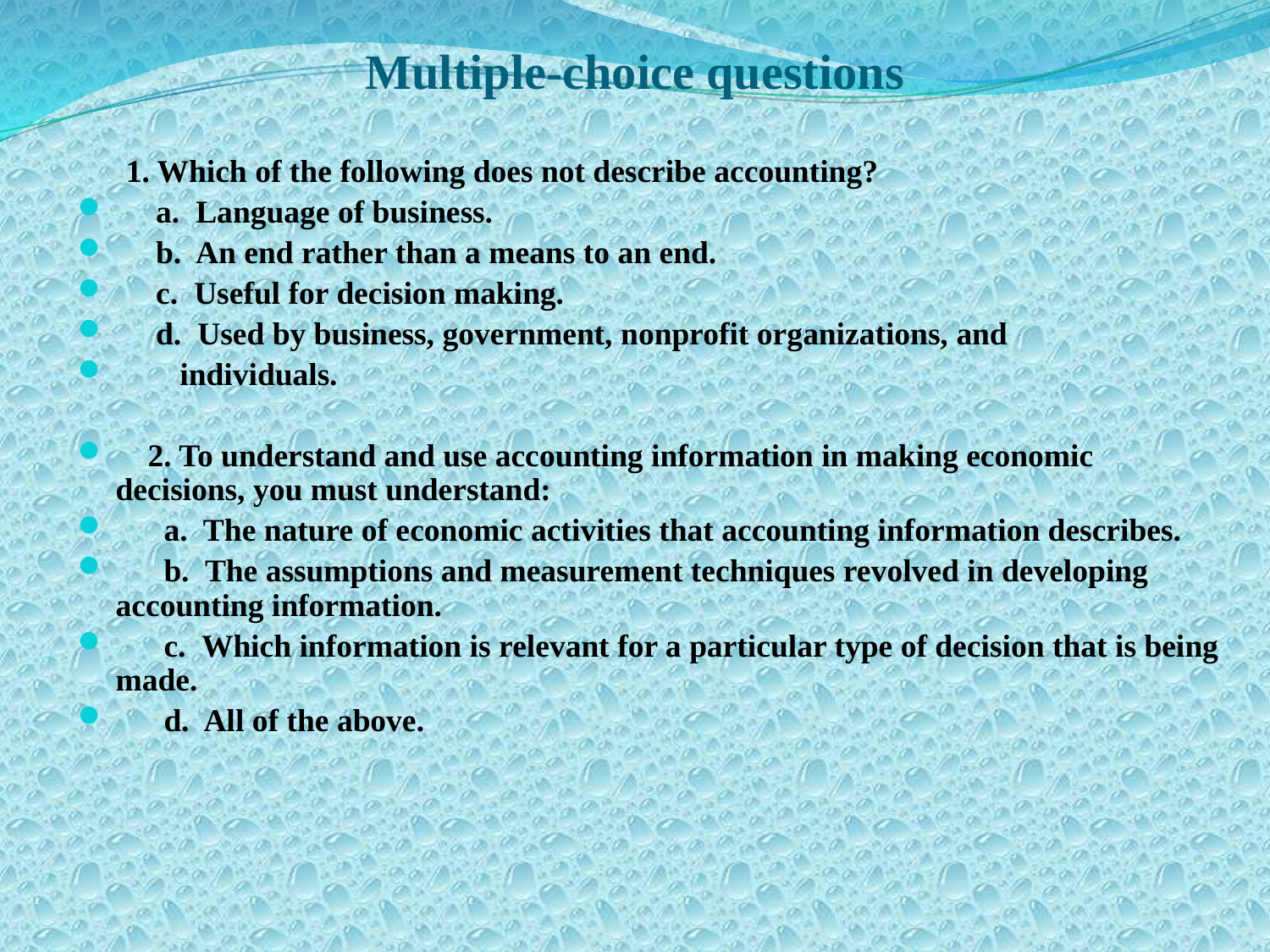

# Multiple-choice questions
      1. Which of the following does not describe accounting?
     a.  Language of business.
     b.  An end rather than a means to an end.
     c.  Useful for decision making.
     d.  Used by business, government, nonprofit organizations, and
        individuals.

    2. To understand and use accounting information in making economic decisions, you must understand:
      a.  The nature of economic activities that accounting information describes.
      b.  The assumptions and measurement techniques revolved in developing accounting information.
      c.  Which information is relevant for a particular type of decision that is being made.
      d.  All of the above.